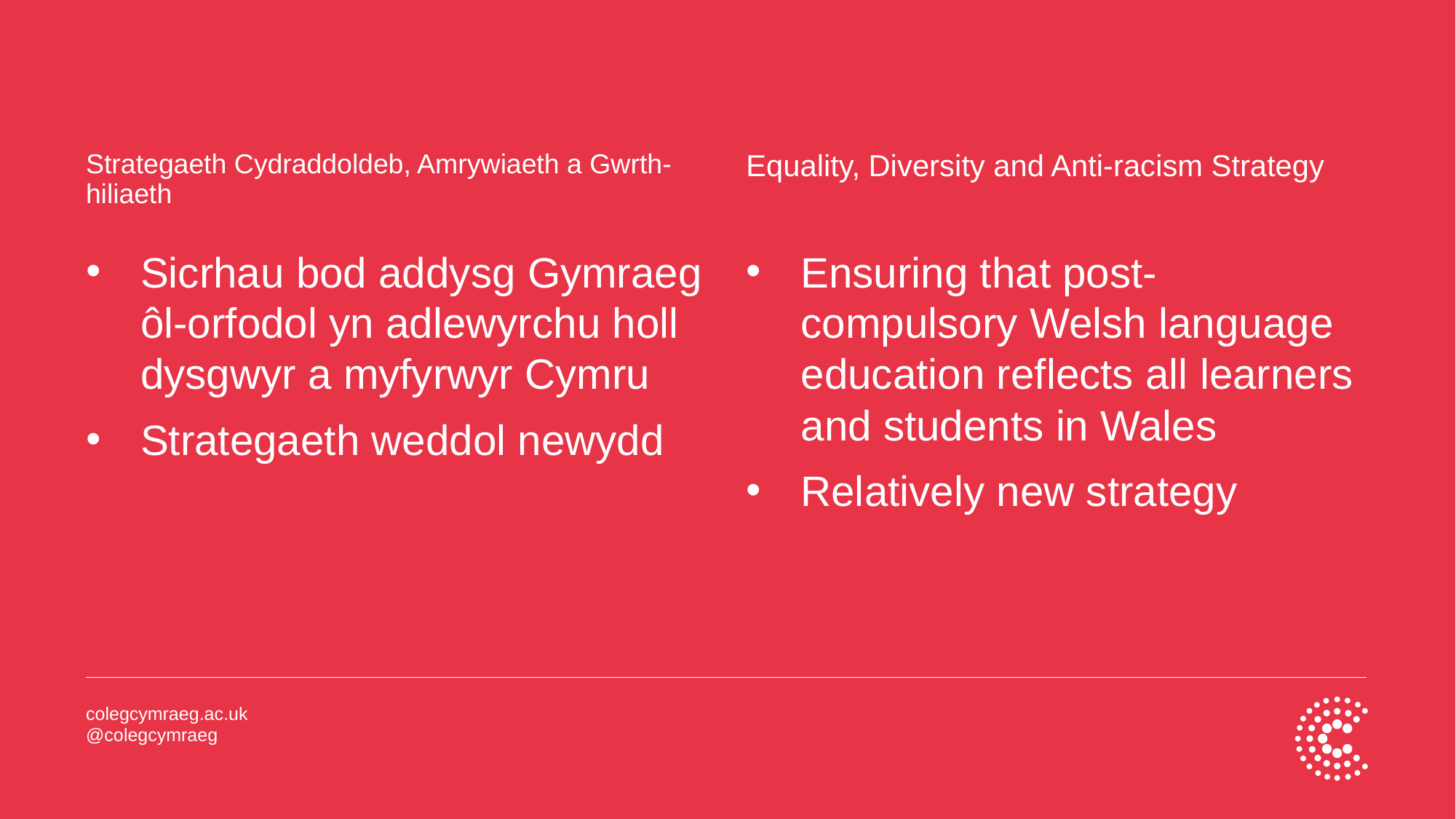

# Strategaeth Cydraddoldeb, Amrywiaeth a Gwrth-hiliaeth
Equality, Diversity and Anti-racism Strategy
Sicrhau bod addysg Gymraeg ôl-orfodol yn adlewyrchu holl dysgwyr a myfyrwyr Cymru
Strategaeth weddol newydd

Ensuring that post-compulsory Welsh language education reflects all learners and students in Wales
Relatively new strategy